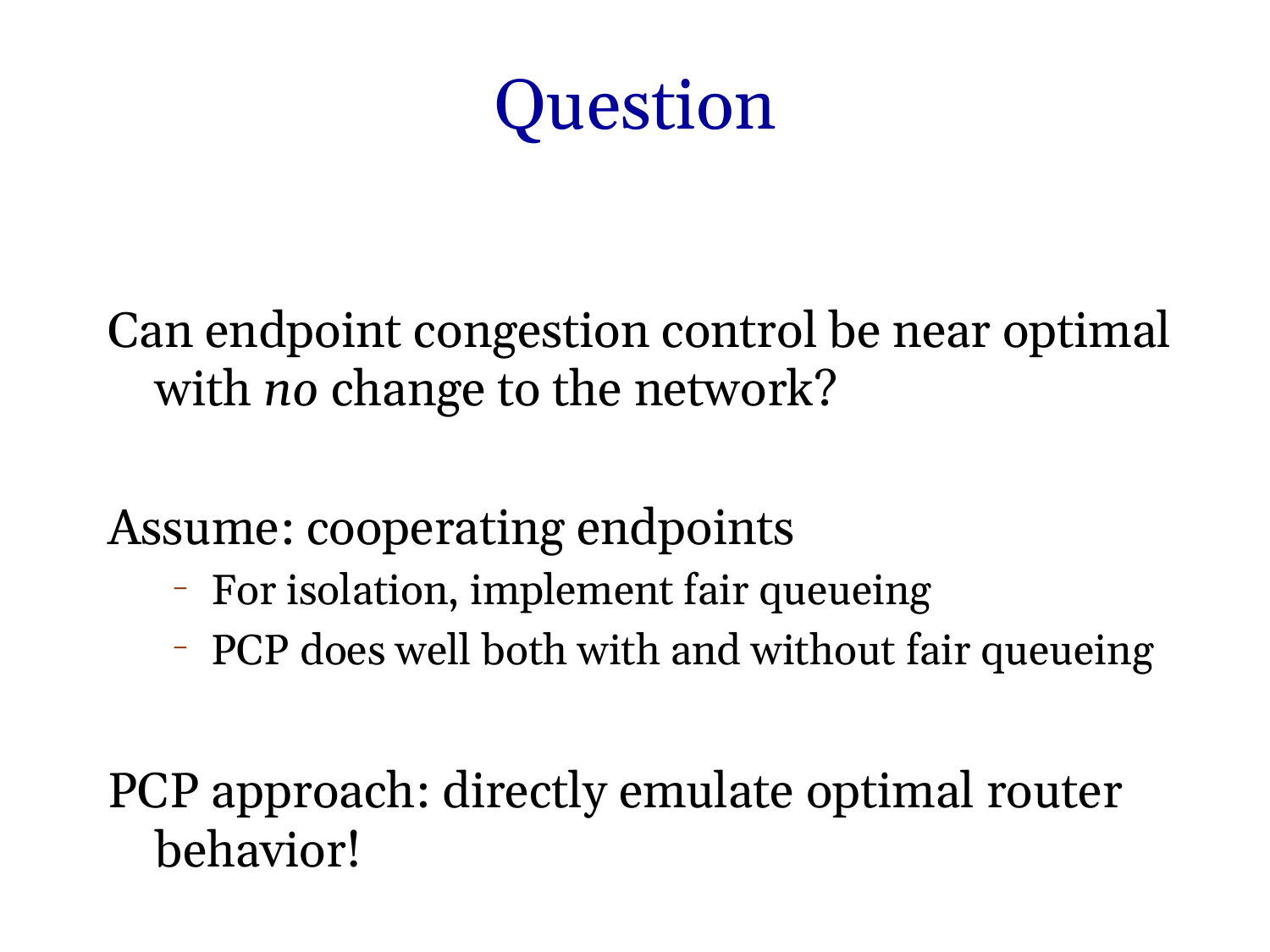

# Question

Can endpoint congestion control be near optimal with no change to the network?

Assume: cooperating endpoints
For isolation, implement fair queueing
PCP does well both with and without fair queueing

PCP approach: directly emulate optimal router behavior!